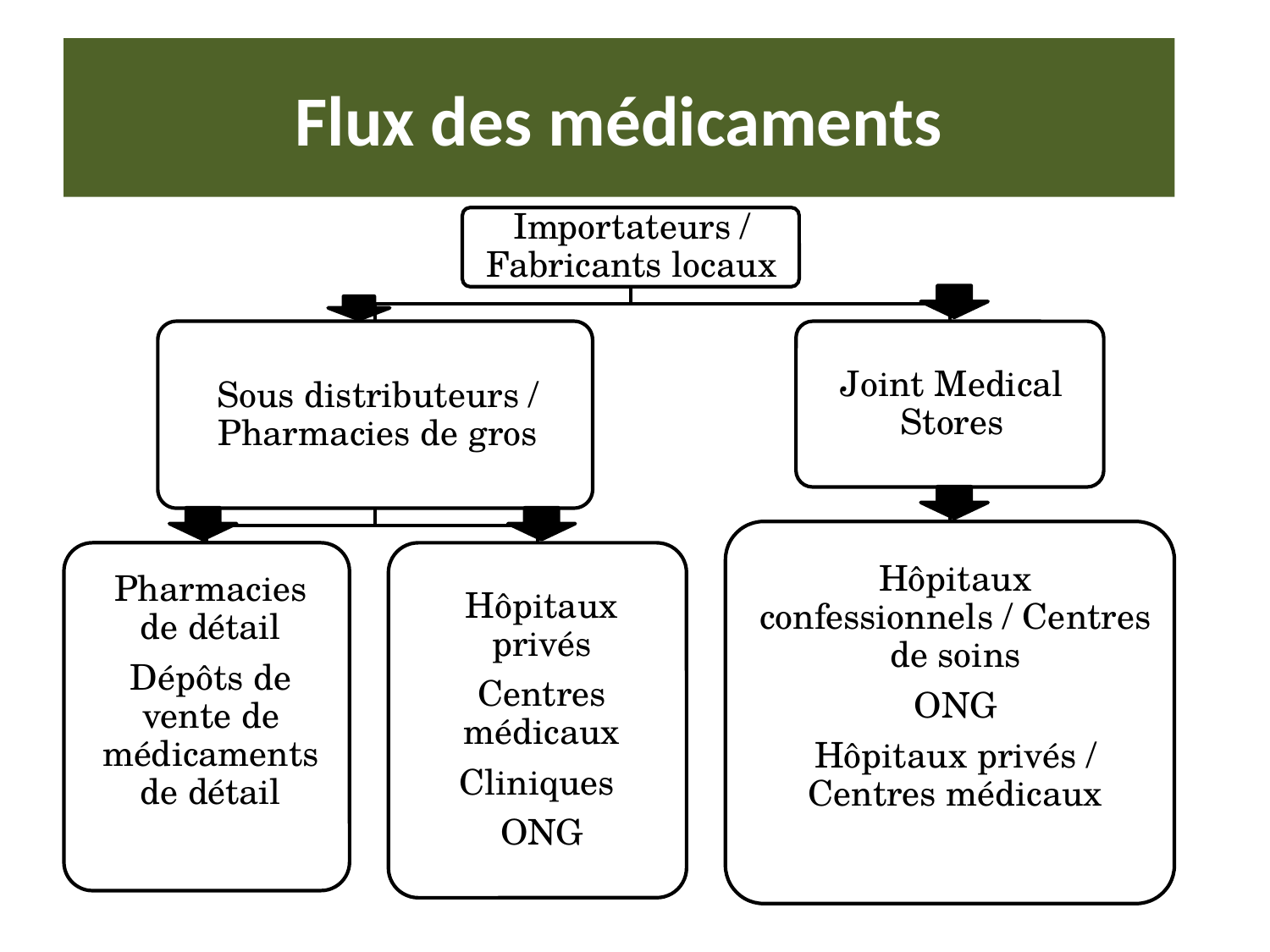

# Flux des médicaments
Importateurs / Fabricants locaux
Sous distributeurs / Pharmacies de gros
Pharmacies de détail
Dépôts de vente de médicaments de détail

Hôpitaux privés
Centres médicaux
Cliniques
ONG
Joint Medical Stores
Hôpitaux confessionnels / Centres de soins
ONG
Hôpitaux privés / Centres médicaux